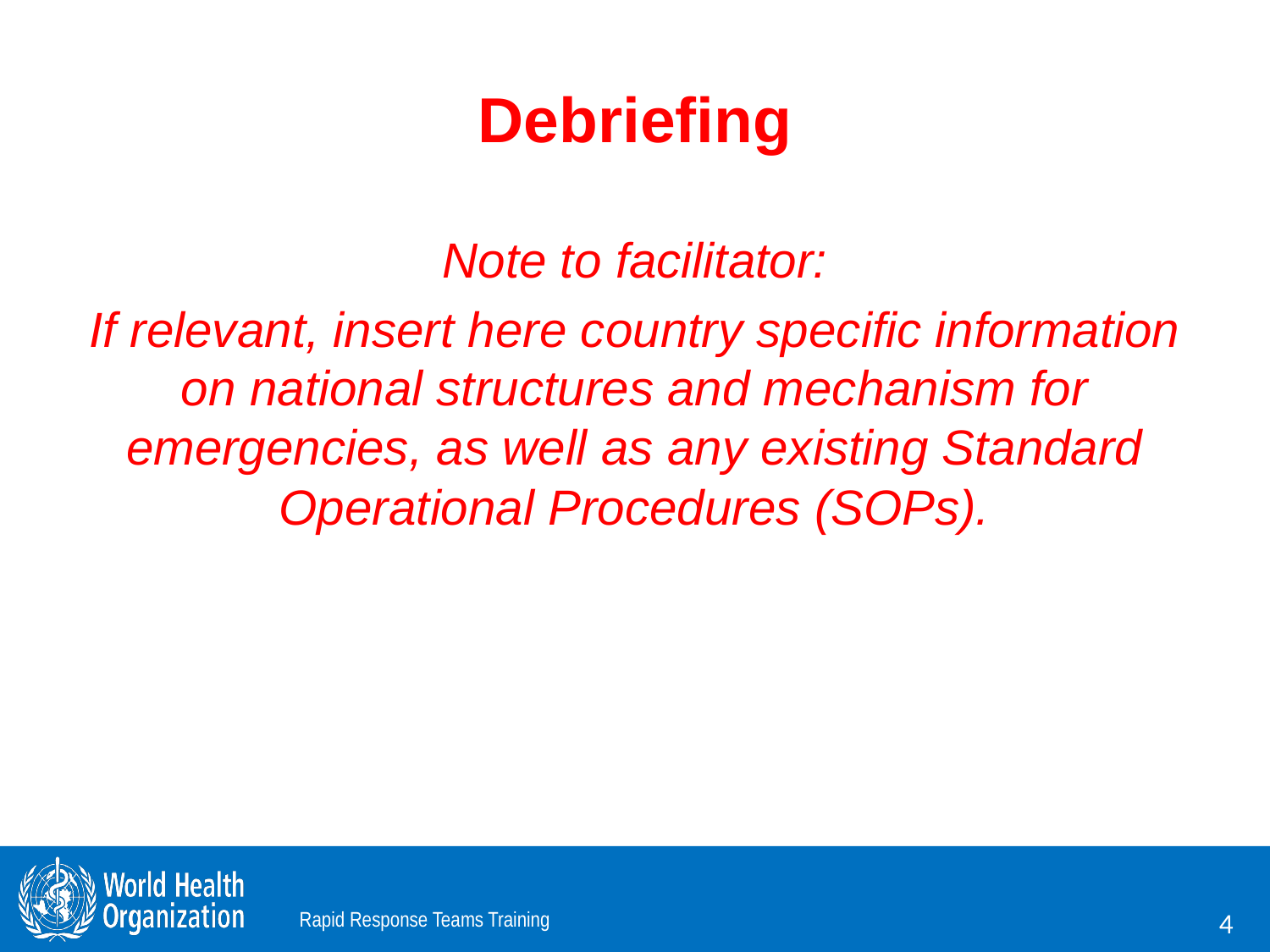

# Debriefing
Note to facilitator:
If relevant, insert here country specific information on national structures and mechanism for emergencies, as well as any existing Standard Operational Procedures (SOPs).